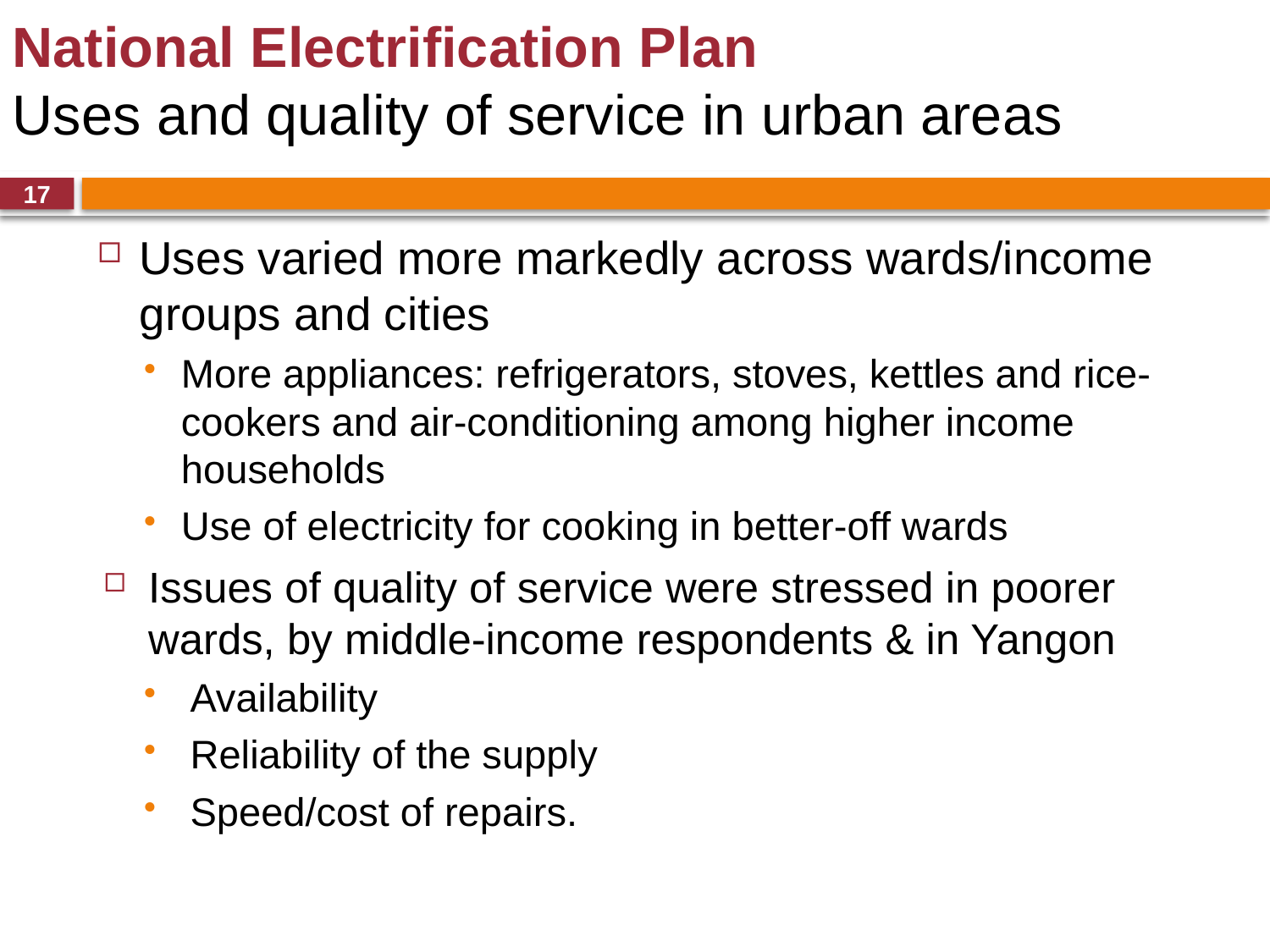

# National Electrification Plan Uses and quality of service in urban areas
17
Uses varied more markedly across wards/income groups and cities
More appliances: refrigerators, stoves, kettles and rice-cookers and air-conditioning among higher income households
Use of electricity for cooking in better-off wards
Issues of quality of service were stressed in poorer wards, by middle-income respondents & in Yangon
Availability
Reliability of the supply
Speed/cost of repairs.